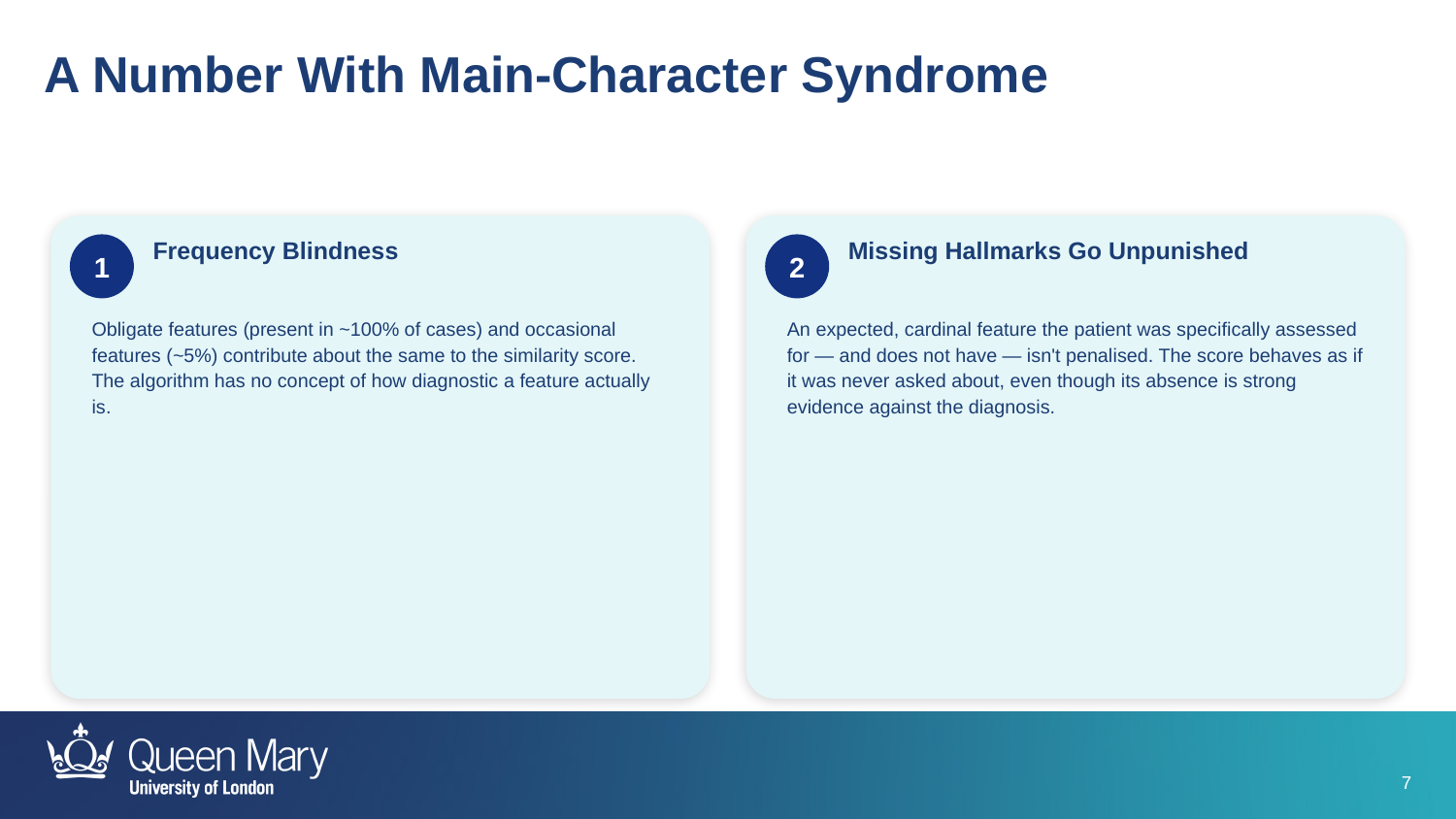

A Number With Main-Character Syndrome

1
2
Frequency Blindness
Missing Hallmarks Go Unpunished
Obligate features (present in ~100% of cases) and occasional features (~5%) contribute about the same to the similarity score. The algorithm has no concept of how diagnostic a feature actually is.
An expected, cardinal feature the patient was specifically assessed for — and does not have — isn't penalised. The score behaves as if it was never asked about, even though its absence is strong evidence against the diagnosis.